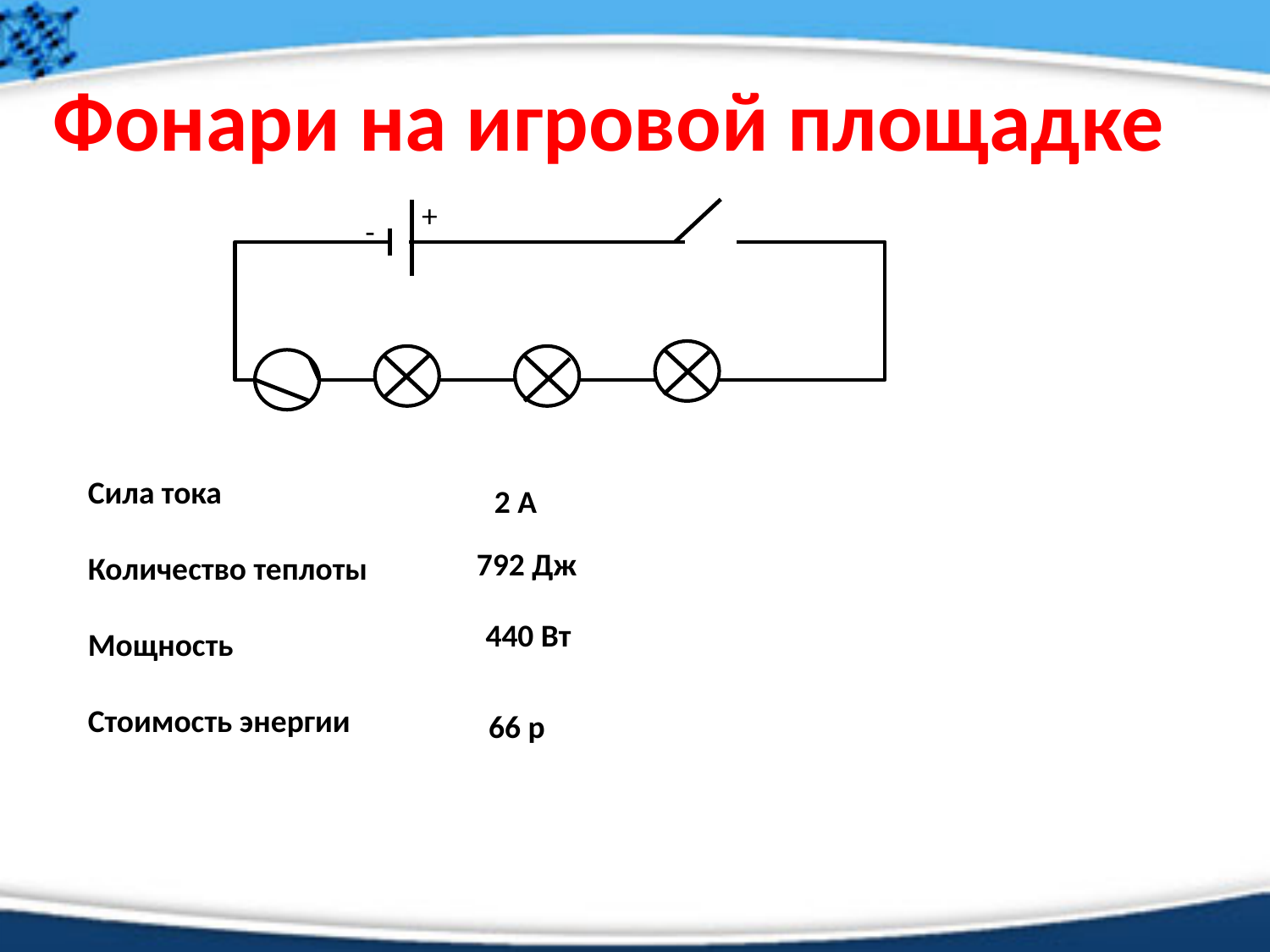

Фонари на игровой площадке
+
-

Сила тока

Количество теплоты

Мощность

Стоимость энергии

2 А
792 Дж
440 Вт
66 р